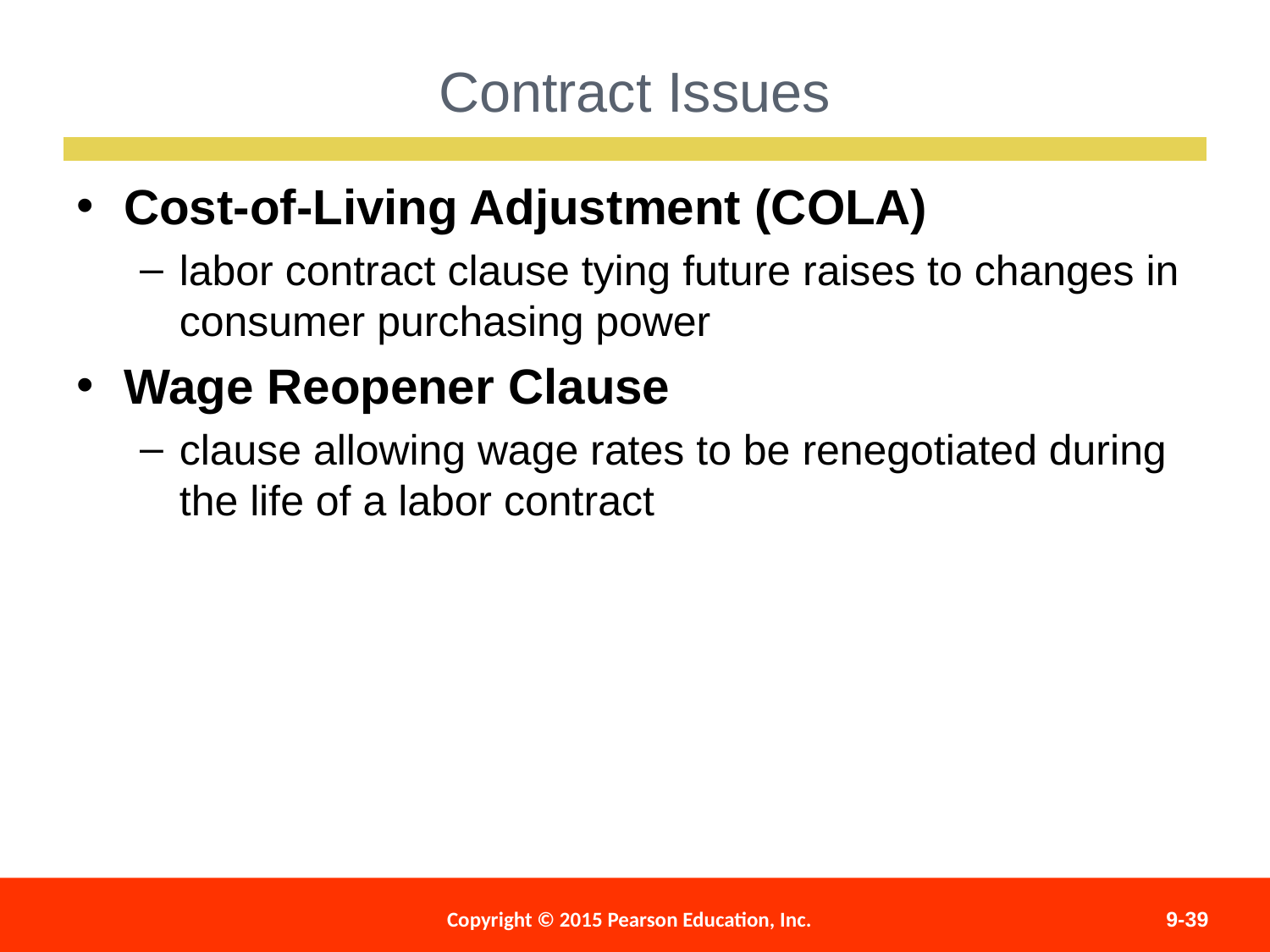

Contract Issues
Cost-of-Living Adjustment (COLA)
labor contract clause tying future raises to changes in consumer purchasing power
Wage Reopener Clause
clause allowing wage rates to be renegotiated during the life of a labor contract